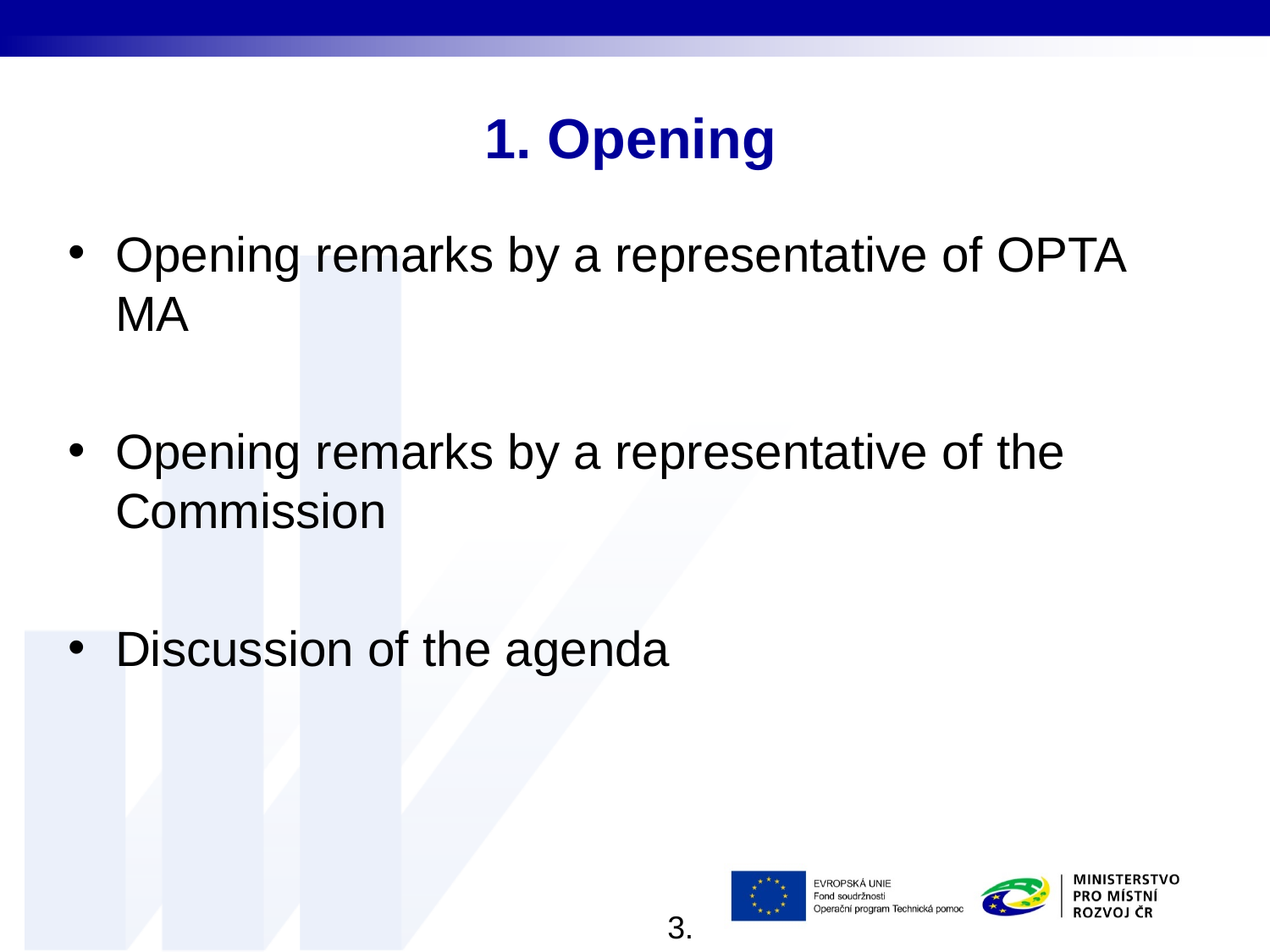

# 1. Opening
Opening remarks by a representative of OPTA MA

Opening remarks by a representative of the Commission

Discussion of the agenda

3.